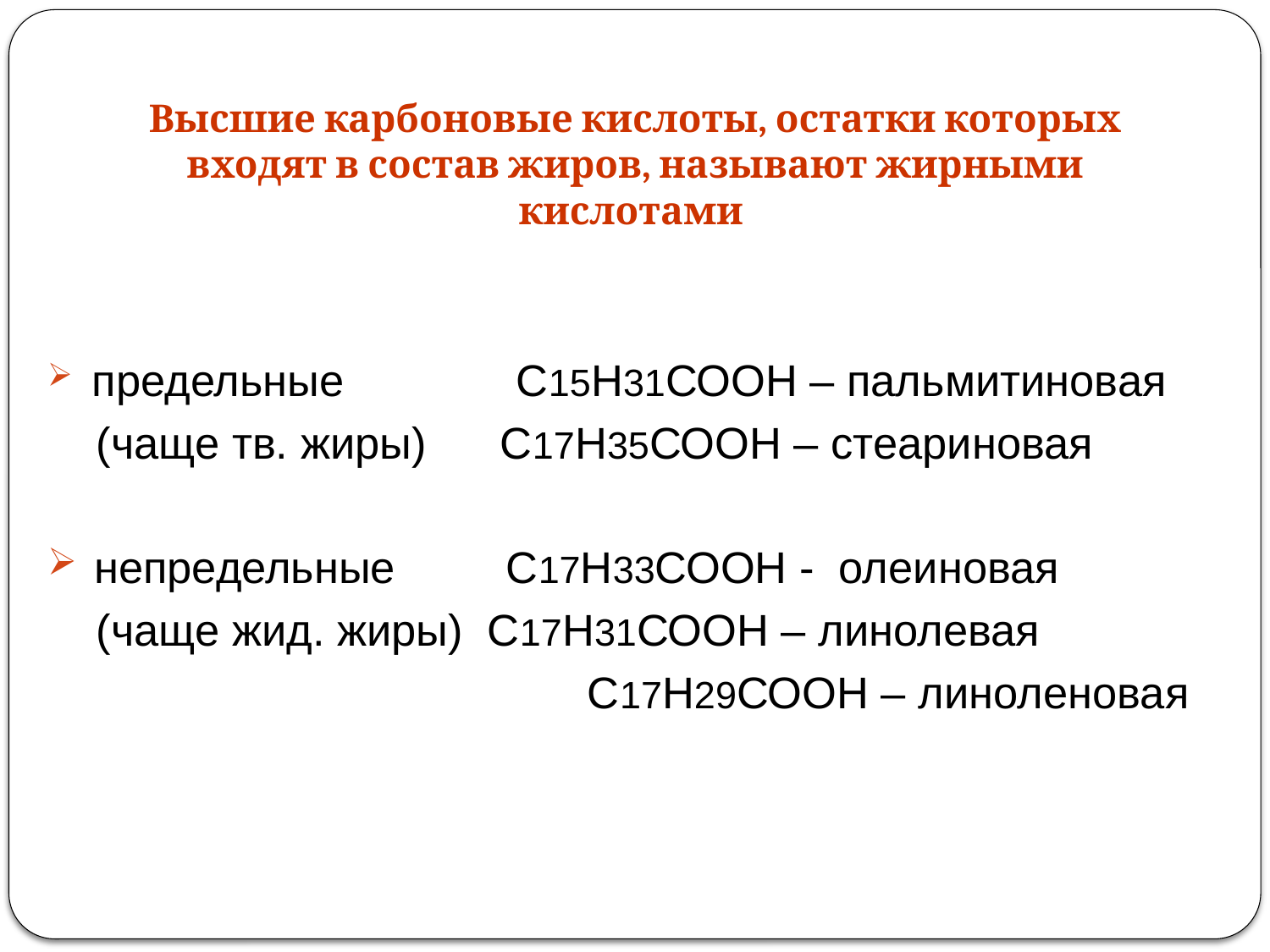

# Высшие карбоновые кислоты, остатки которых входят в состав жиров, называют жирными кислотами
 предельные              С15Н31СООН – пальмитиновая
    (чаще тв. жиры)      С17Н35СООН – стеариновая

 непредельные         С17Н33СООН -  олеиновая
    (чаще жид. жиры)  С17Н31СООН – линолевая
                                            С17Н29СООН – линоленовая